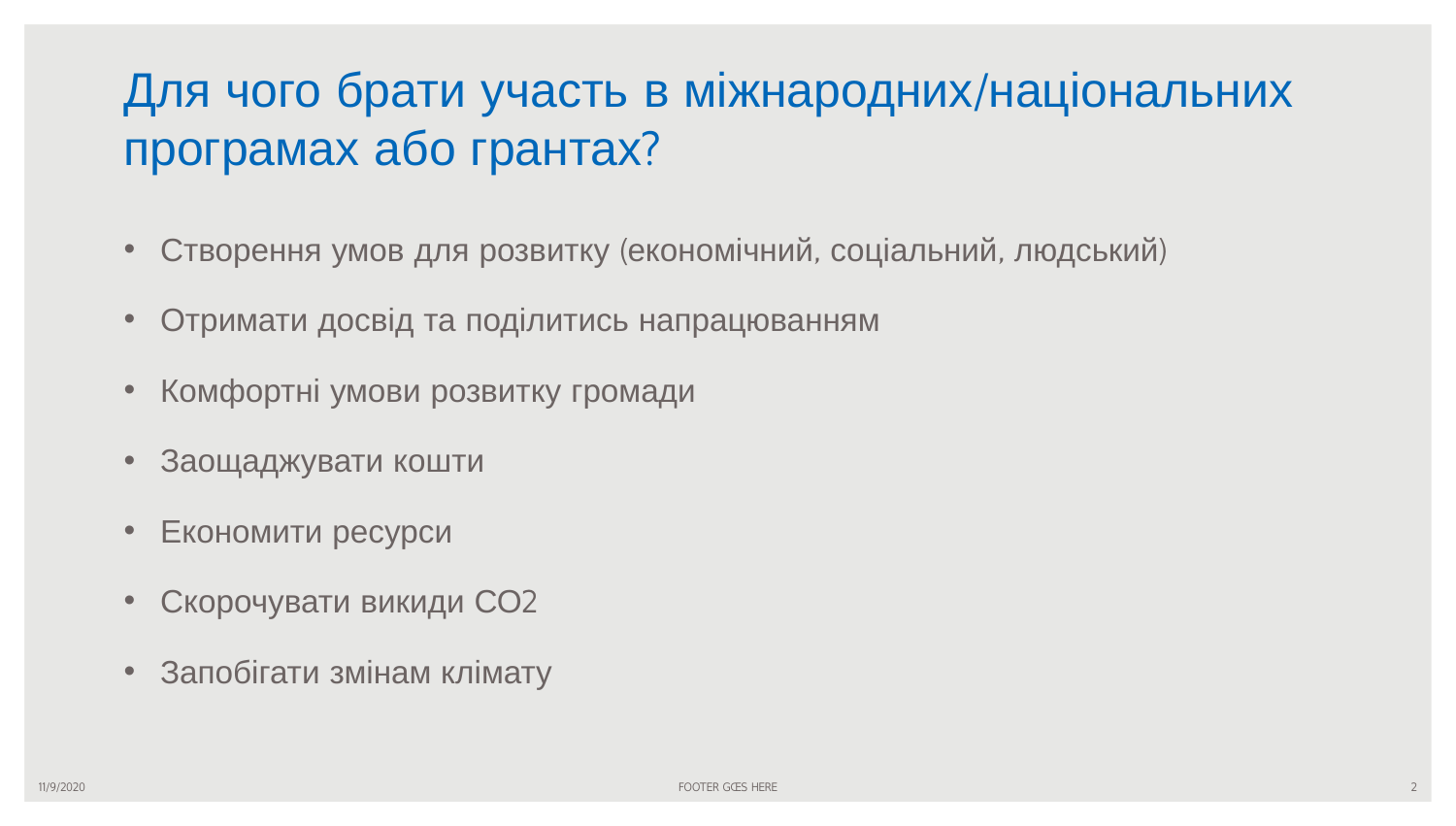

# Для чого брати участь в міжнародних/національних програмах або грантах?
Створення умов для розвитку (економічний, соціальний, людський)
Отримати досвід та поділитись напрацюванням
Комфортні умови розвитку громади
Заощаджувати кошти
Економити ресурси
Скорочувати викиди СО2
Запобігати змінам клімату

11/9/2020
FOOTER GOES HERE
2